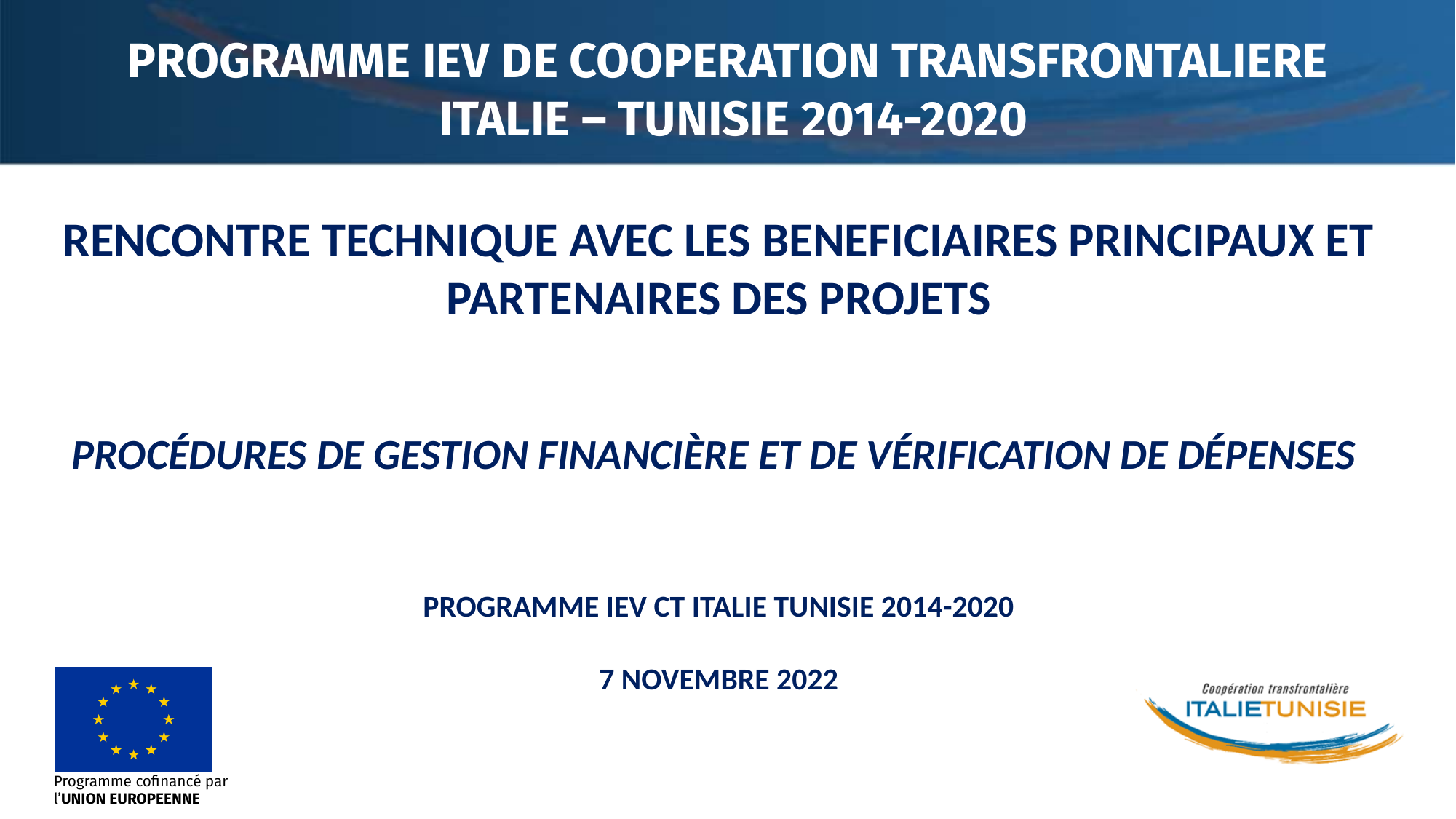

PROGRAMME IEV DE COOPERATION TRANSFRONTALIERE
 ITALIE – TUNISIE 2014-2020
RENCONTRE TECHNIQUE AVEC LES BENEFICIAIRES PRINCIPAUX ET PARTENAIRES DES PROJETS

Procédures De Gestion Financière Et De Vérification De Dépenses

PROGRAMME IEV CT ITALIE TUNISIE 2014-2020

7 novembre 2022